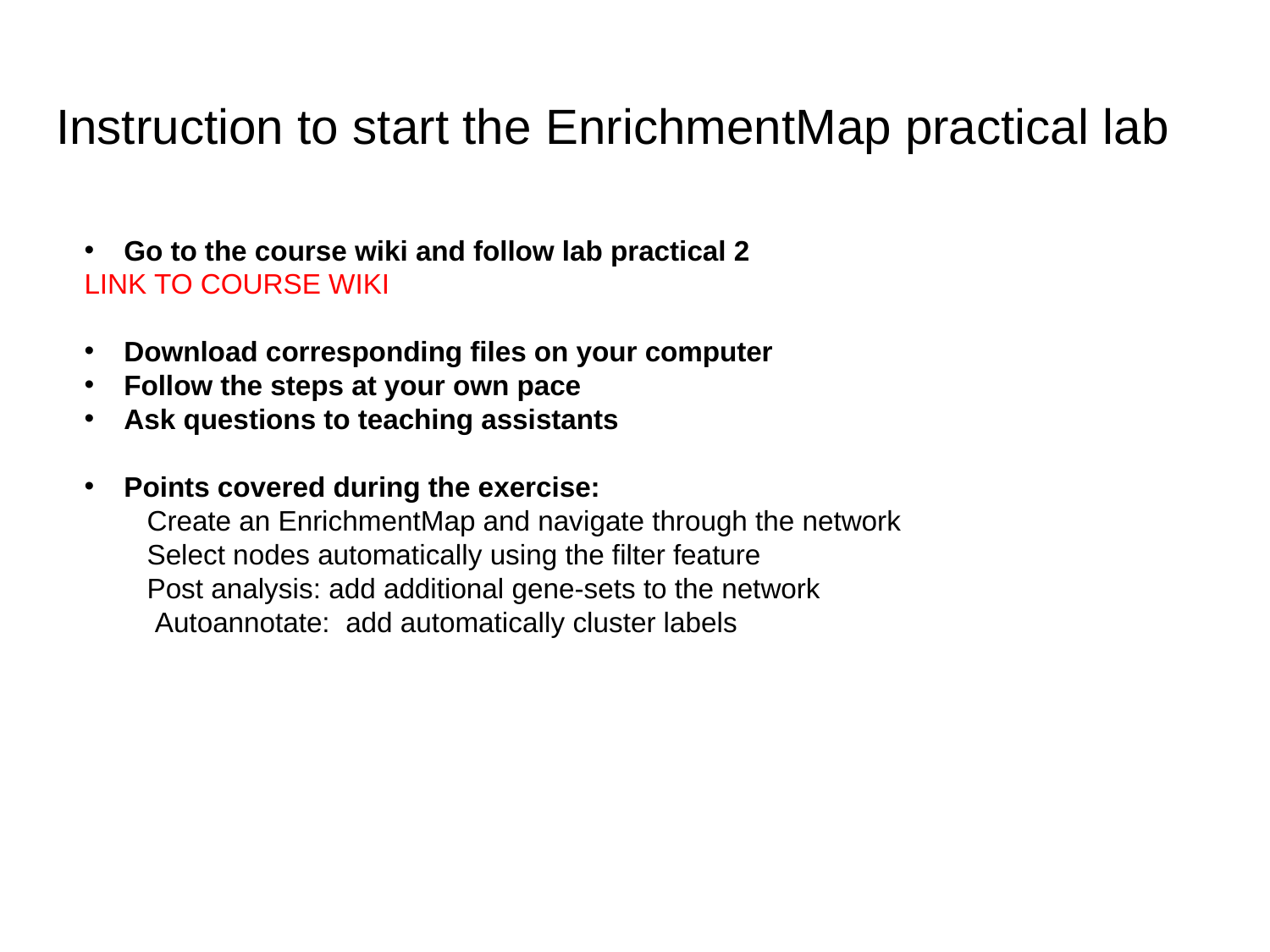

# Instruction to start the EnrichmentMap practical lab

Go to the course wiki and follow lab practical 2
LINK TO COURSE WIKI

Download corresponding files on your computer
Follow the steps at your own pace
Ask questions to teaching assistants

Points covered during the exercise:
        Create an EnrichmentMap and navigate through the network
        Select nodes automatically using the filter feature
        Post analysis: add additional gene-sets to the network
         Autoannotate:  add automatically cluster labels